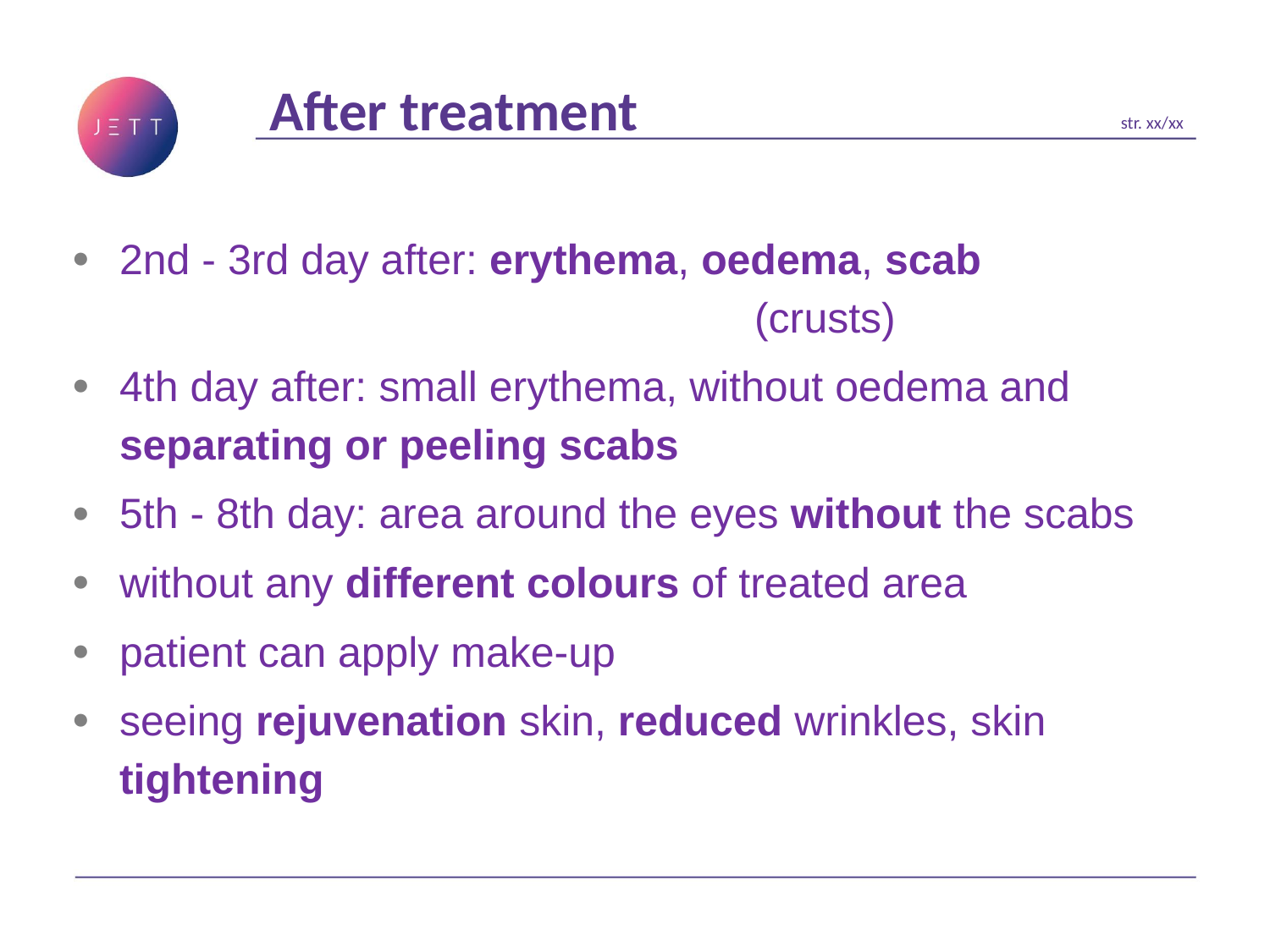

After treatment
str. xx/xx
2nd - 3rd day after: erythema, oedema, scab       						(crusts)
4th day after: small erythema, without oedema and separating or peeling scabs
5th - 8th day: area around the eyes without the scabs
without any different colours of treated area
patient can apply make-up
seeing rejuvenation skin, reduced wrinkles, skin tightening